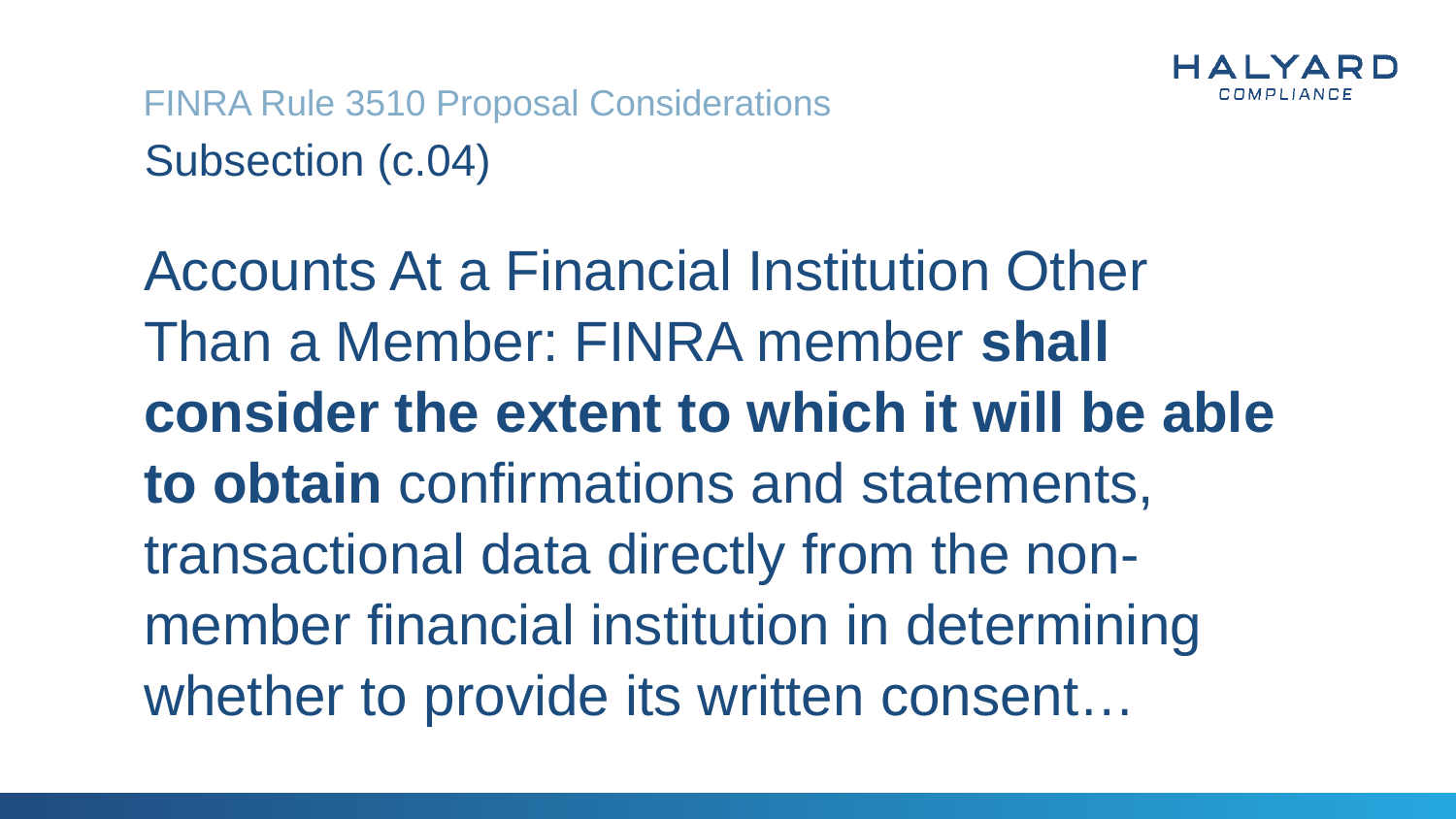

FINRA Rule 3510 Proposal Considerations
# Subsection (c.04)
Accounts At a Financial Institution Other Than a Member: FINRA member shall consider the extent to which it will be able to obtain confirmations and statements, transactional data directly from the non-member financial institution in determining whether to provide its written consent…